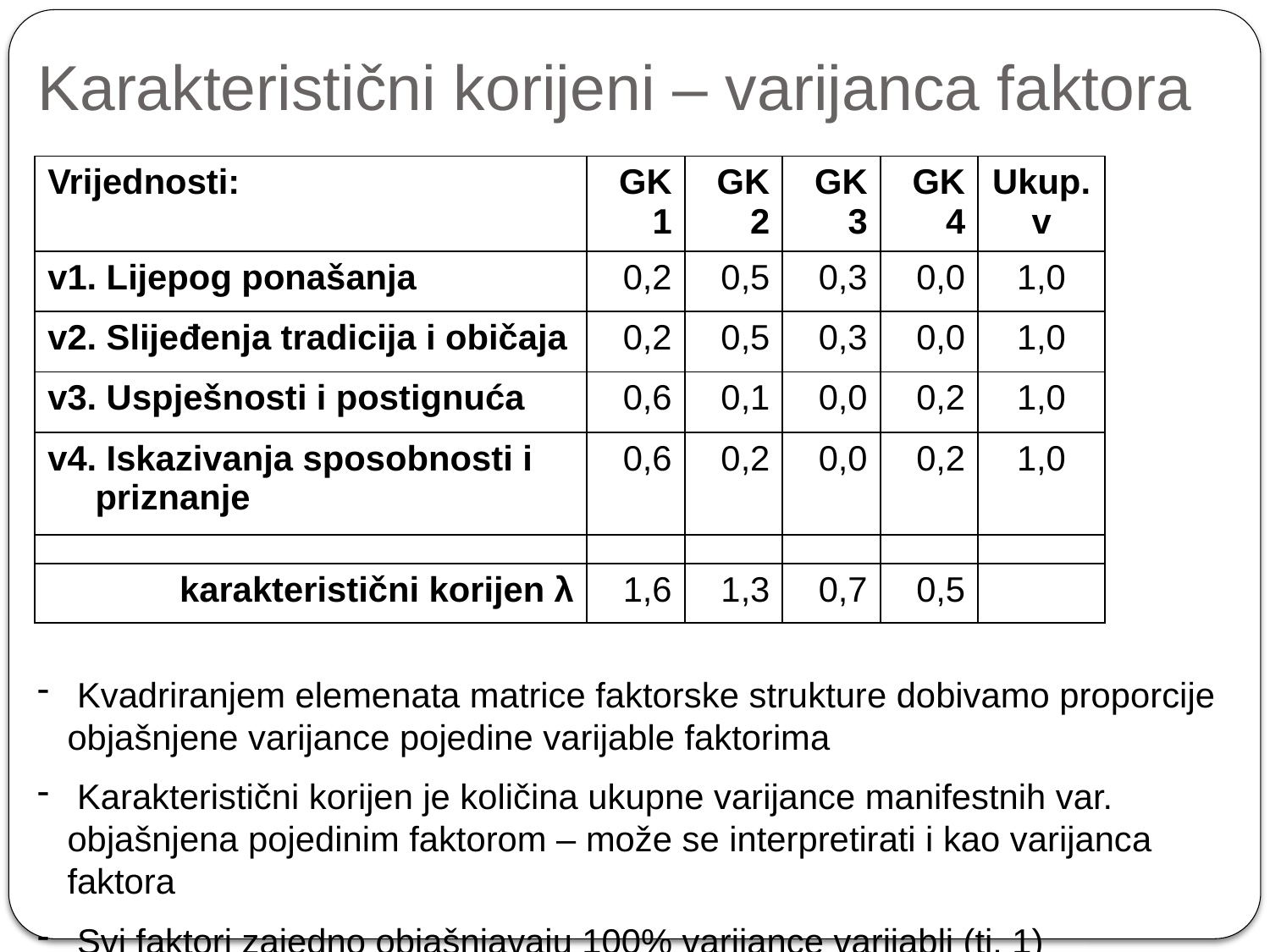

# Karakteristični korijeni – varijanca faktora
| Vrijednosti: | GK1 | GK2 | GK3 | GK4 | Ukup. v |
| --- | --- | --- | --- | --- | --- |
| v1. Lijepog ponašanja | 0,2 | 0,5 | 0,3 | 0,0 | 1,0 |
| v2. Slijeđenja tradicija i običaja | 0,2 | 0,5 | 0,3 | 0,0 | 1,0 |
| v3. Uspješnosti i postignuća | 0,6 | 0,1 | 0,0 | 0,2 | 1,0 |
| v4. Iskazivanja sposobnosti i priznanje | 0,6 | 0,2 | 0,0 | 0,2 | 1,0 |
|  |  |  |  |  |  |
| karakteristični korijen λ | 1,6 | 1,3 | 0,7 | 0,5 |  |
 Kvadriranjem elemenata matrice faktorske strukture dobivamo proporcije objašnjene varijance pojedine varijable faktorima
 Karakteristični korijen je količina ukupne varijance manifestnih var. objašnjena pojedinim faktorom – može se interpretirati i kao varijanca faktora
 Svi faktori zajedno objašnjavaju 100% varijance varijabli (tj. 1)